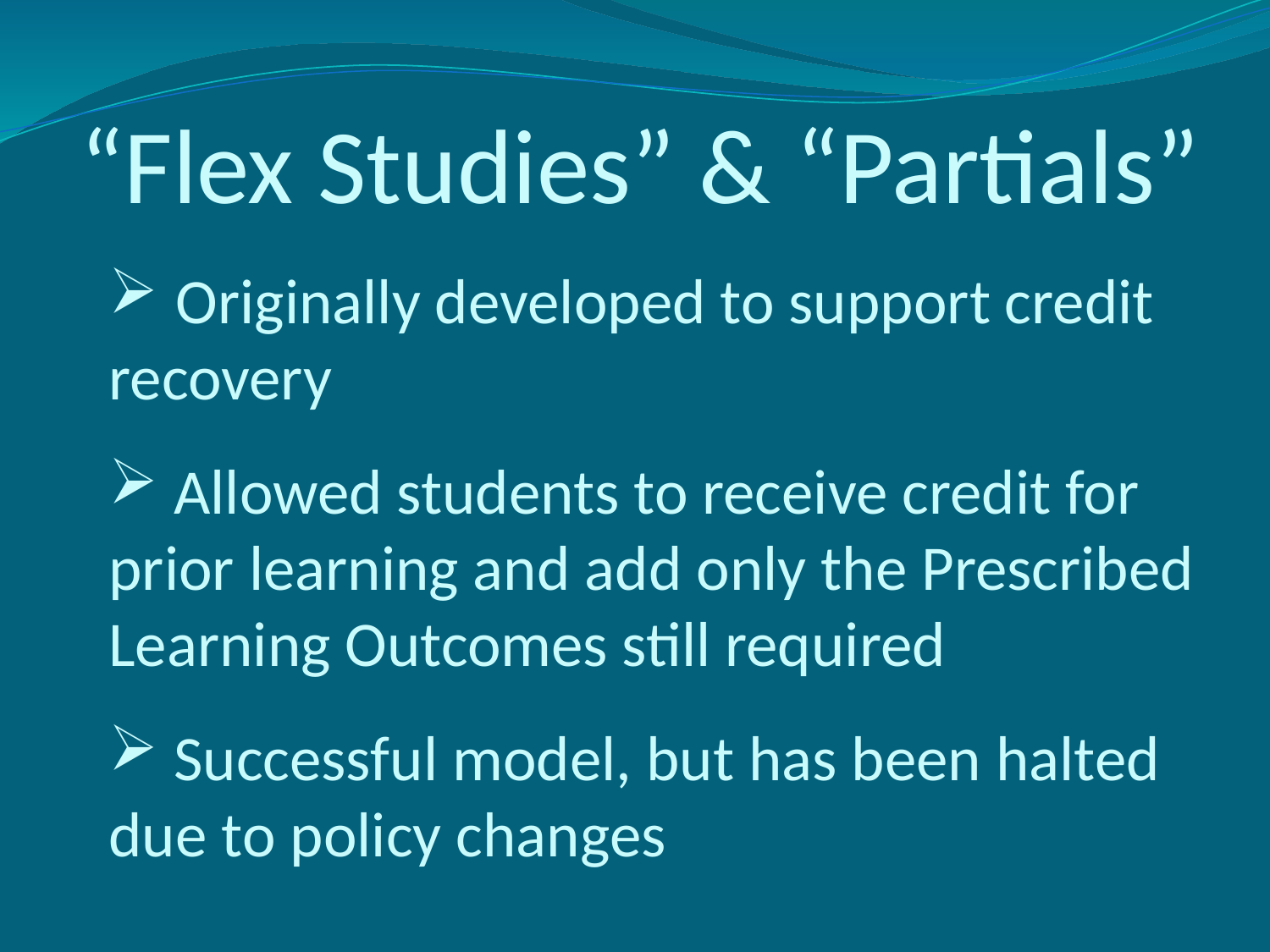

# “Flex Studies” & “Partials”
 Originally developed to support credit recovery

 Allowed students to receive credit for prior learning and add only the Prescribed Learning Outcomes still required

 Successful model, but has been halted due to policy changes